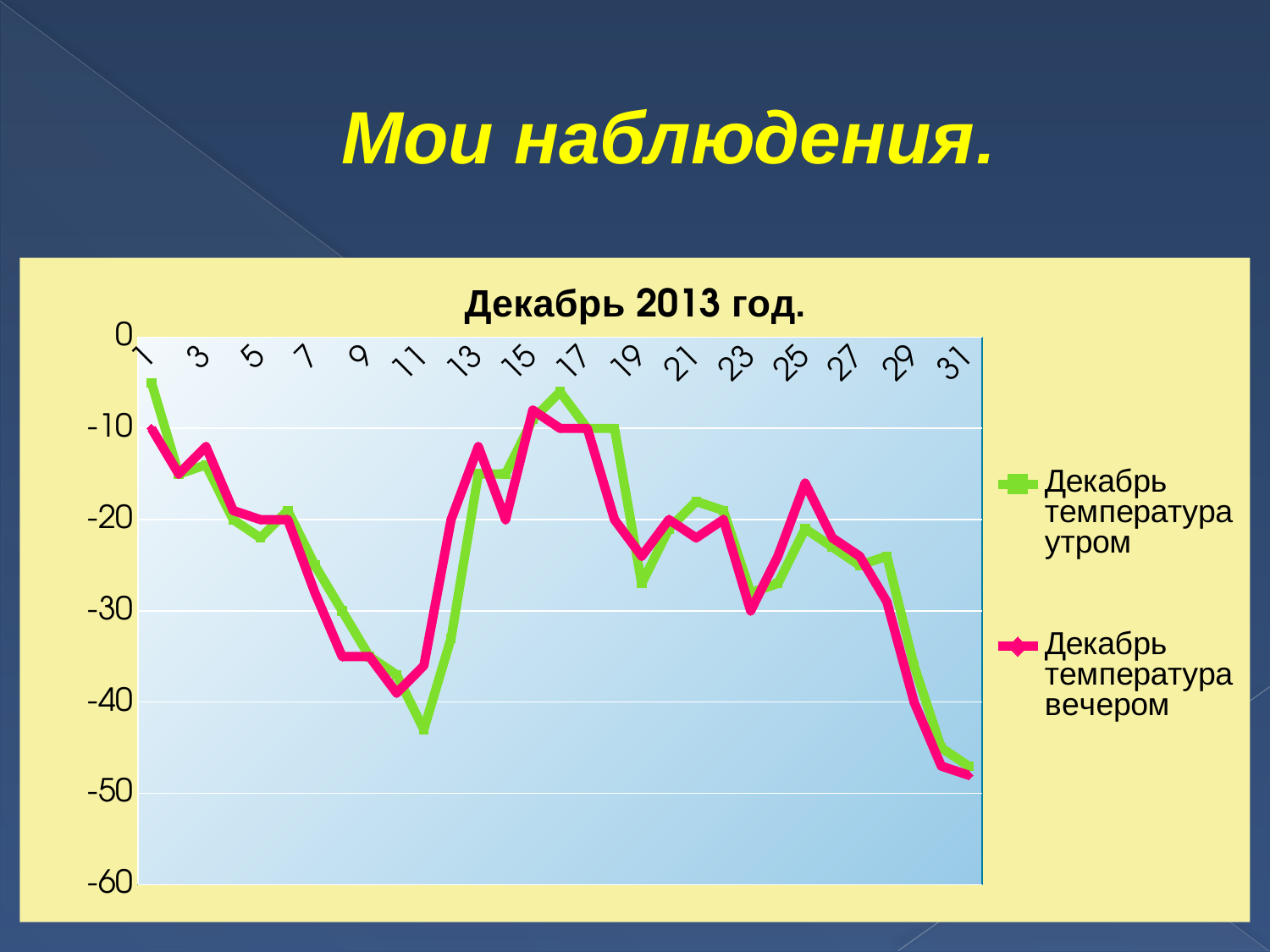

# Мои наблюдения.

### Chart: Декабрь 2013 год.

| Category | Декабрь температура утром | Декабрь температура вечером |
|---|---|---|